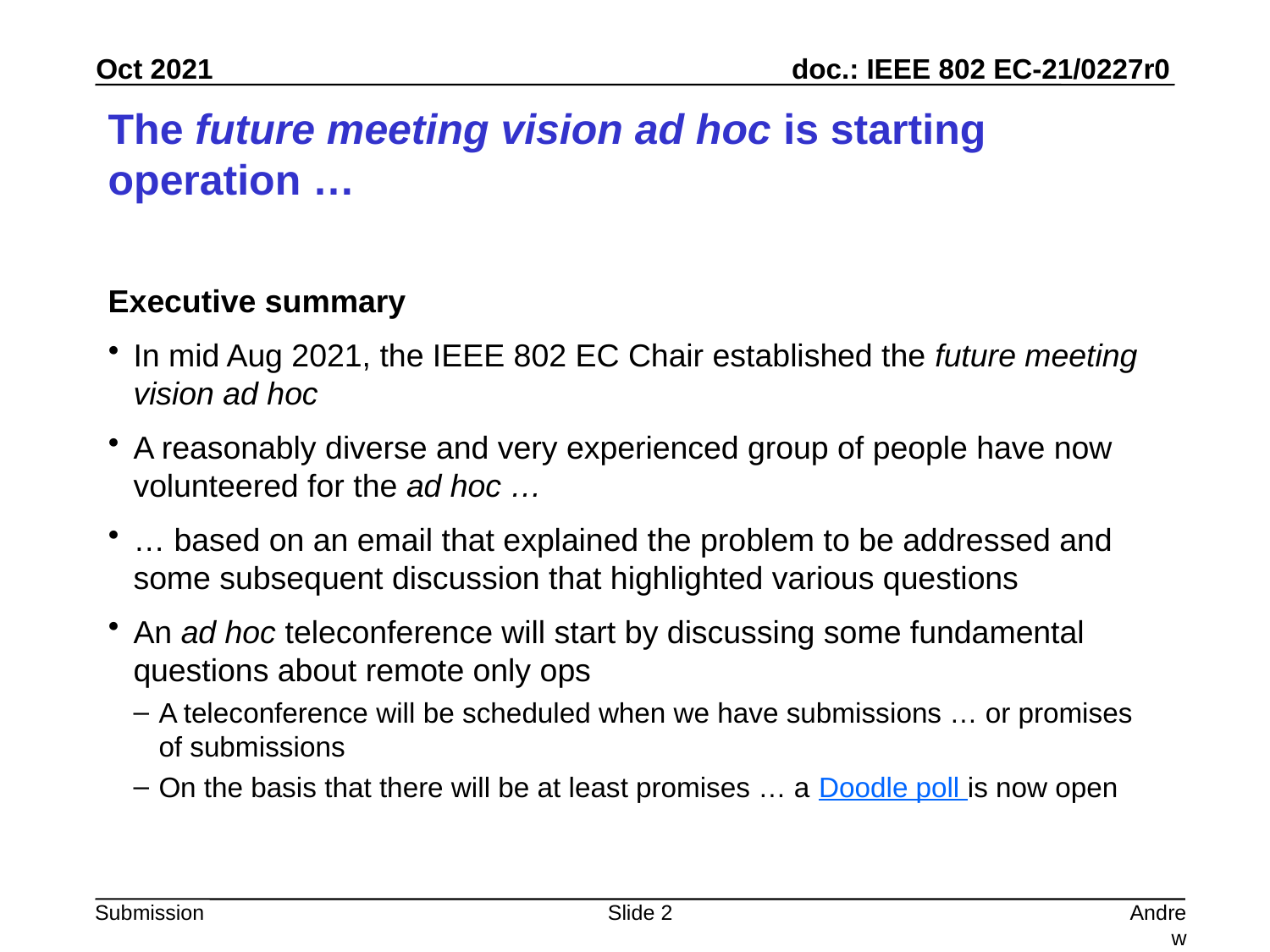

# The future meeting vision ad hoc is starting operation …
Executive summary
In mid Aug 2021, the IEEE 802 EC Chair established the future meeting vision ad hoc
A reasonably diverse and very experienced group of people have now volunteered for the ad hoc …
… based on an email that explained the problem to be addressed and some subsequent discussion that highlighted various questions
An ad hoc teleconference will start by discussing some fundamental questions about remote only ops
A teleconference will be scheduled when we have submissions … or promises of submissions
On the basis that there will be at least promises … a Doodle poll is now open

Slide 2
Andrew Myles, Cisco